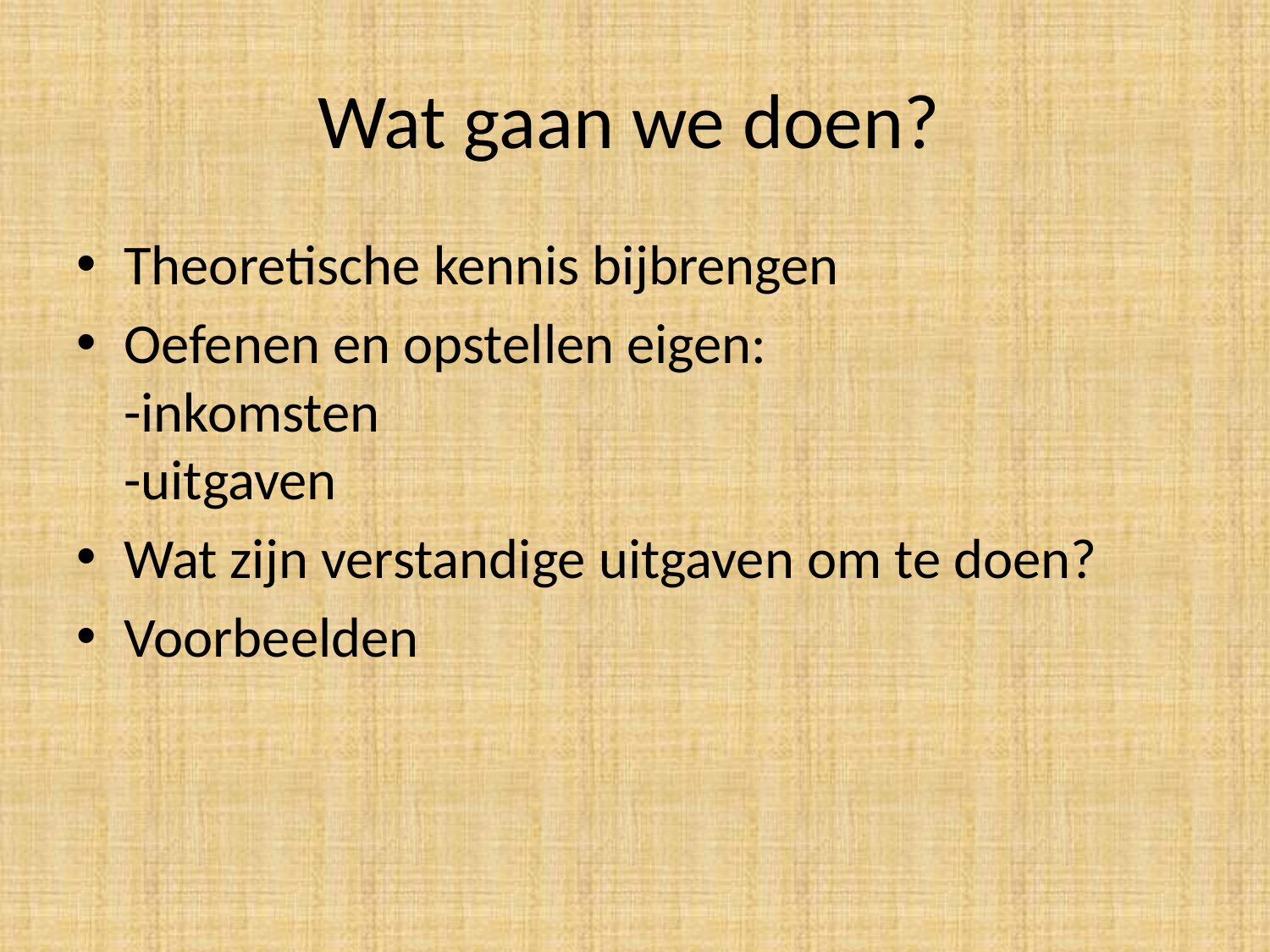

# Wat gaan we doen?
Theoretische kennis bijbrengen
Oefenen en opstellen eigen:
-inkomsten
-uitgaven
Wat zijn verstandige uitgaven om te doen?
Voorbeelden